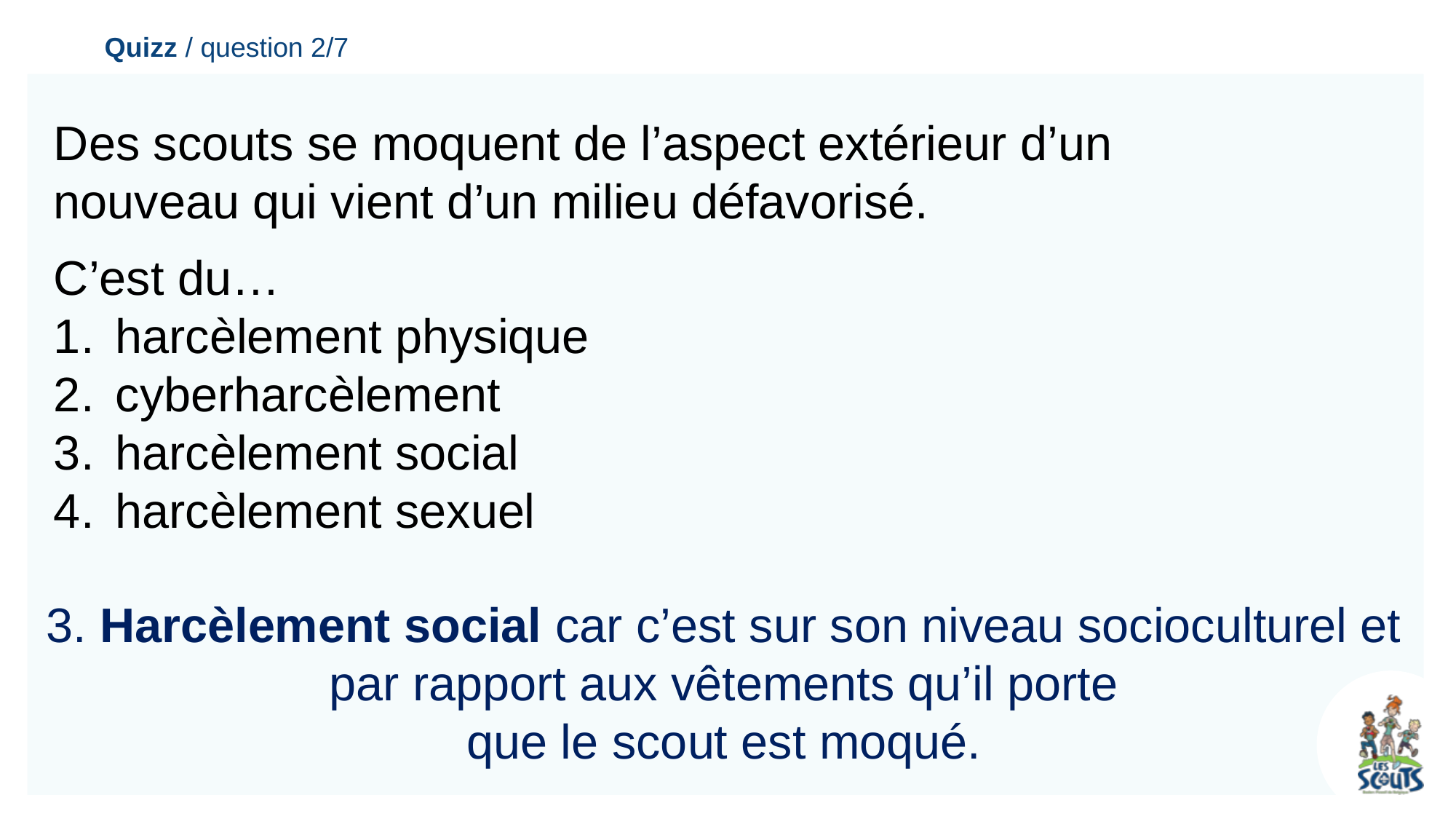

Quizz / question 2/7
Des scouts se moquent de l’aspect extérieur d’un nouveau qui vient d’un milieu défavorisé.
C’est du…
harcèlement physique
cyberharcèlement
harcèlement social
harcèlement sexuel
3. Harcèlement social car c’est sur son niveau socioculturel et par rapport aux vêtements qu’il porte
que le scout est moqué.